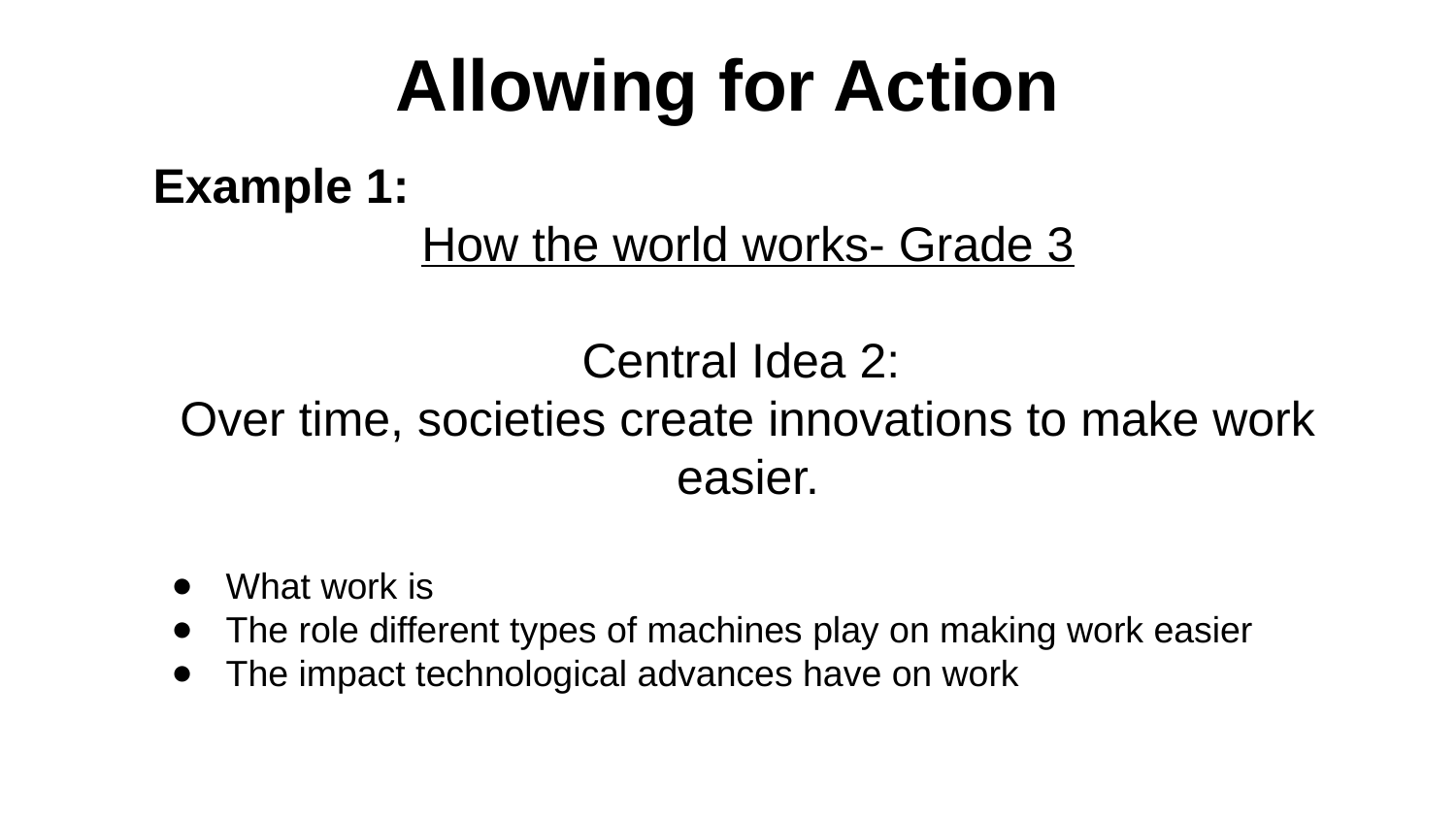

# Allowing for Action
Example 1:
How the world works- Grade 3

Central Idea 2:
Over time, societies create innovations to make work easier.

What work is
The role different types of machines play on making work easier
The impact technological advances have on work